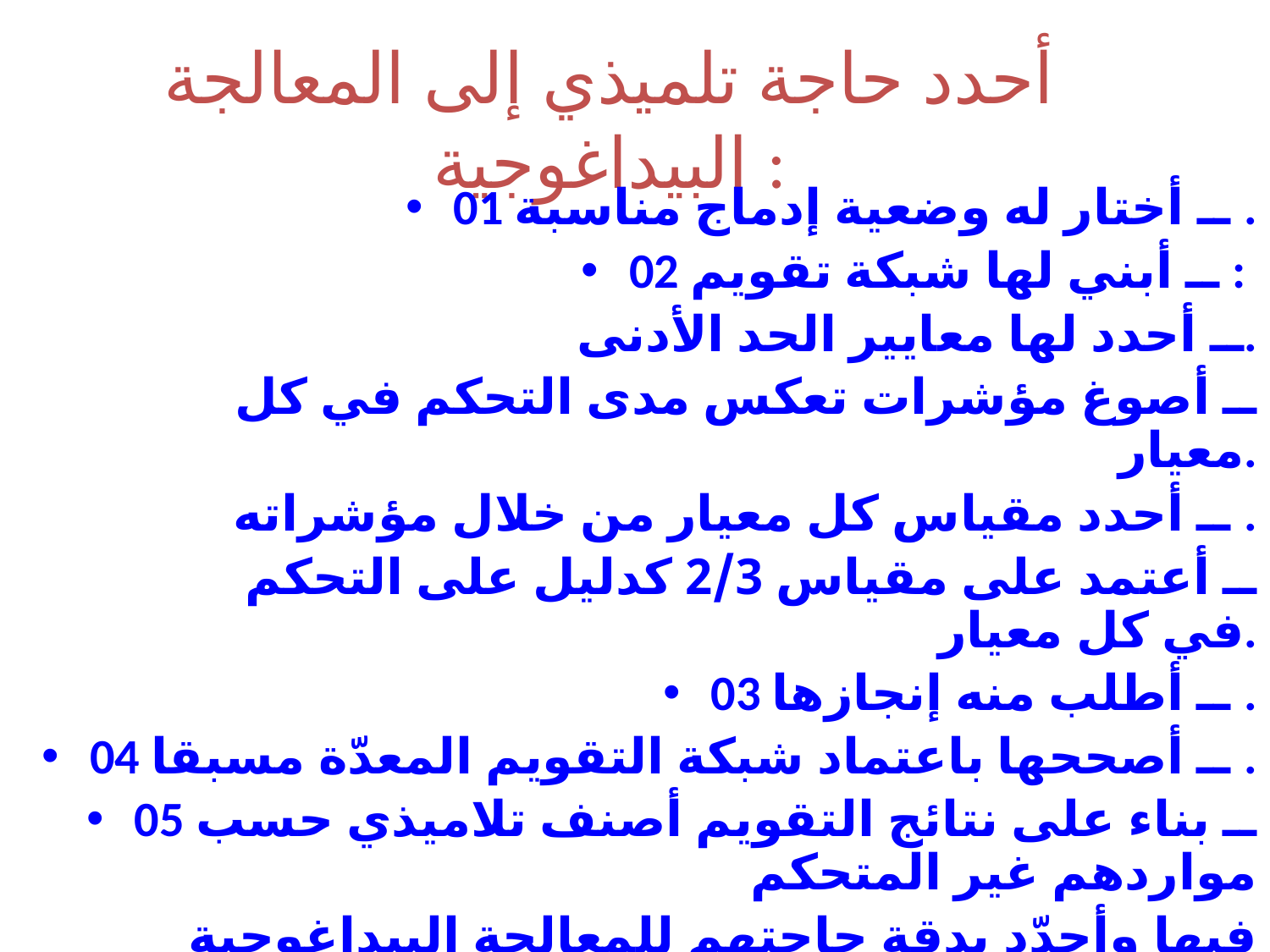

# أحدد حاجة تلميذي إلى المعالجة البيداغوجية :
01 ــ أختار له وضعية إدماج مناسبة .
02 ــ أبني لها شبكة تقويم :
           ــ أحدد لها معايير الحد الأدنى.
           ــ أصوغ مؤشرات تعكس مدى التحكم في كل معيار.
           ــ أحدد مقياس كل معيار من خلال مؤشراته .
           ــ أعتمد على مقياس 2/3 كدليل على التحكم في كل معيار.
03 ــ أطلب منه إنجازها .
04 ــ أصححها باعتماد شبكة التقويم المعدّة مسبقا .
05 ــ بناء على نتائج التقويم أصنف تلاميذي حسب مواردهم غير المتحكم
           فيها وأحدّد بدقة حاجتهم للمعالجة البيداغوجية خلال الأسبوع .